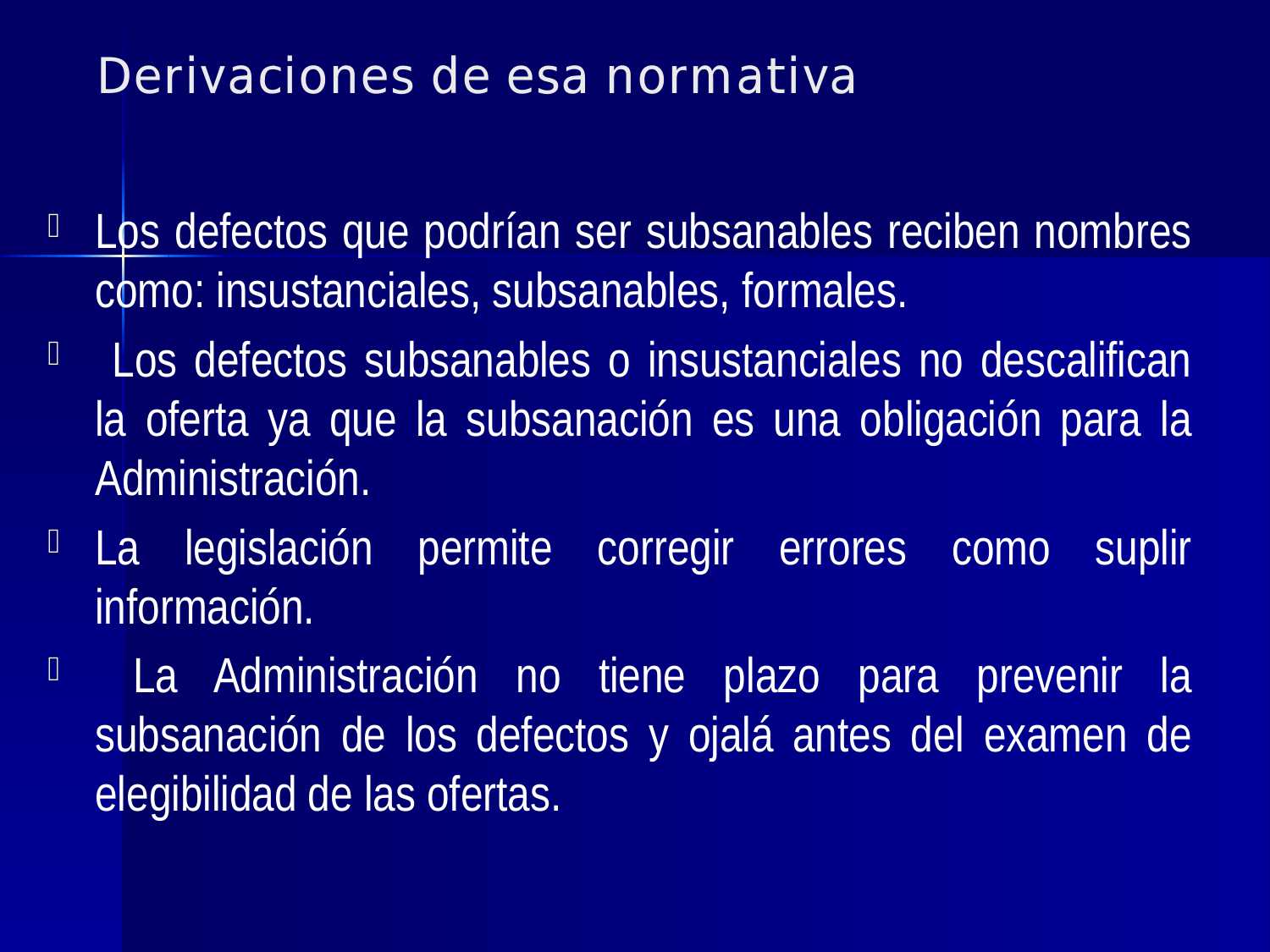

# Derivaciones de esa normativa

Los defectos que podrían ser subsanables reciben nombres como: insustanciales, subsanables, formales.
 Los defectos subsanables o insustanciales no descalifican la oferta ya que la subsanación es una obligación para la Administración.
La legislación permite corregir errores como suplir información.
 La Administración no tiene plazo para prevenir la subsanación de los defectos y ojalá antes del examen de elegibilidad de las ofertas.